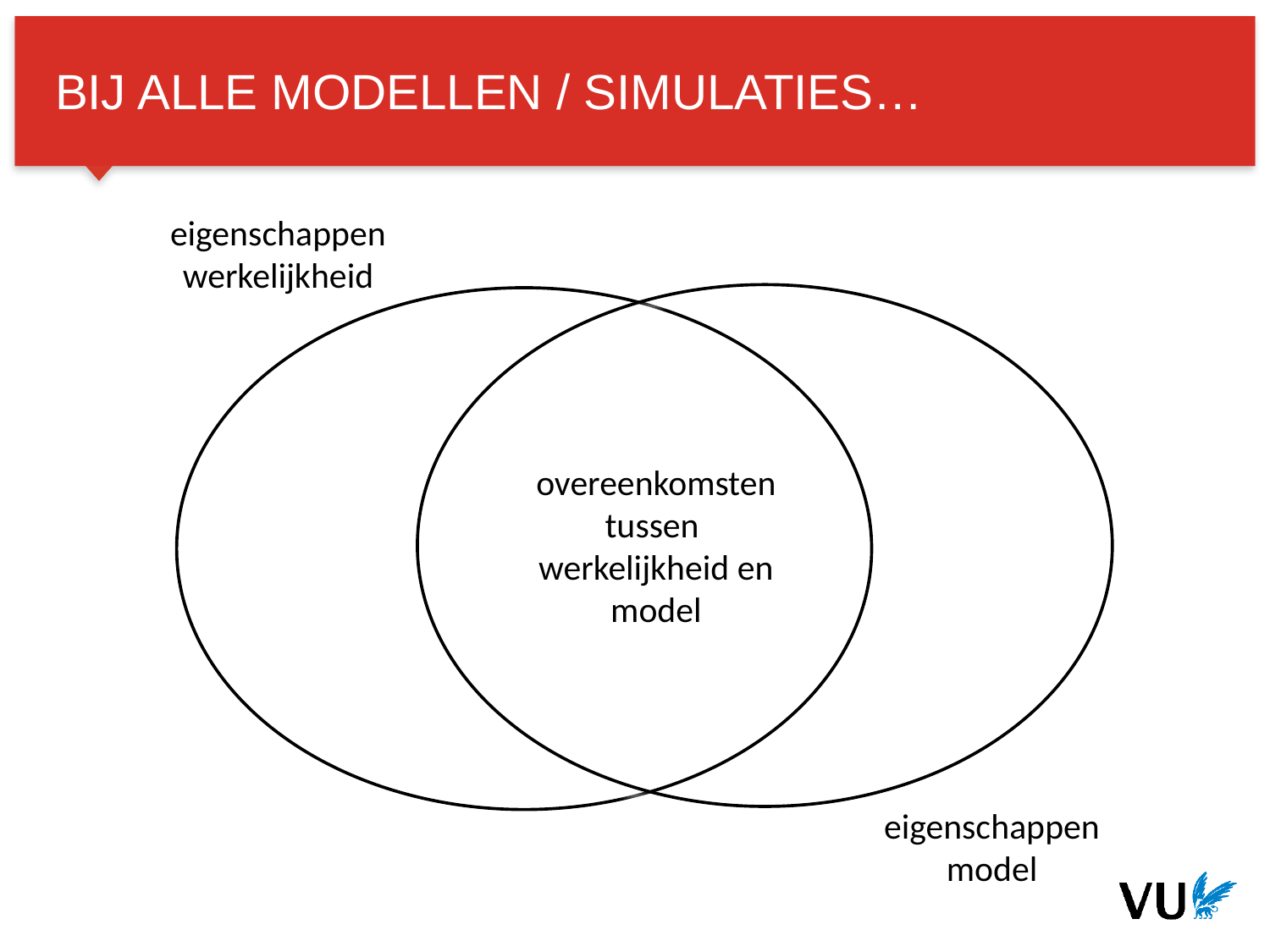

BIJ ALLE MODELLEN / SIMULATIES…

eigenschappen werkelijkheid

overeenkomsten tussen
werkelijkheid en model
eigenschappen model